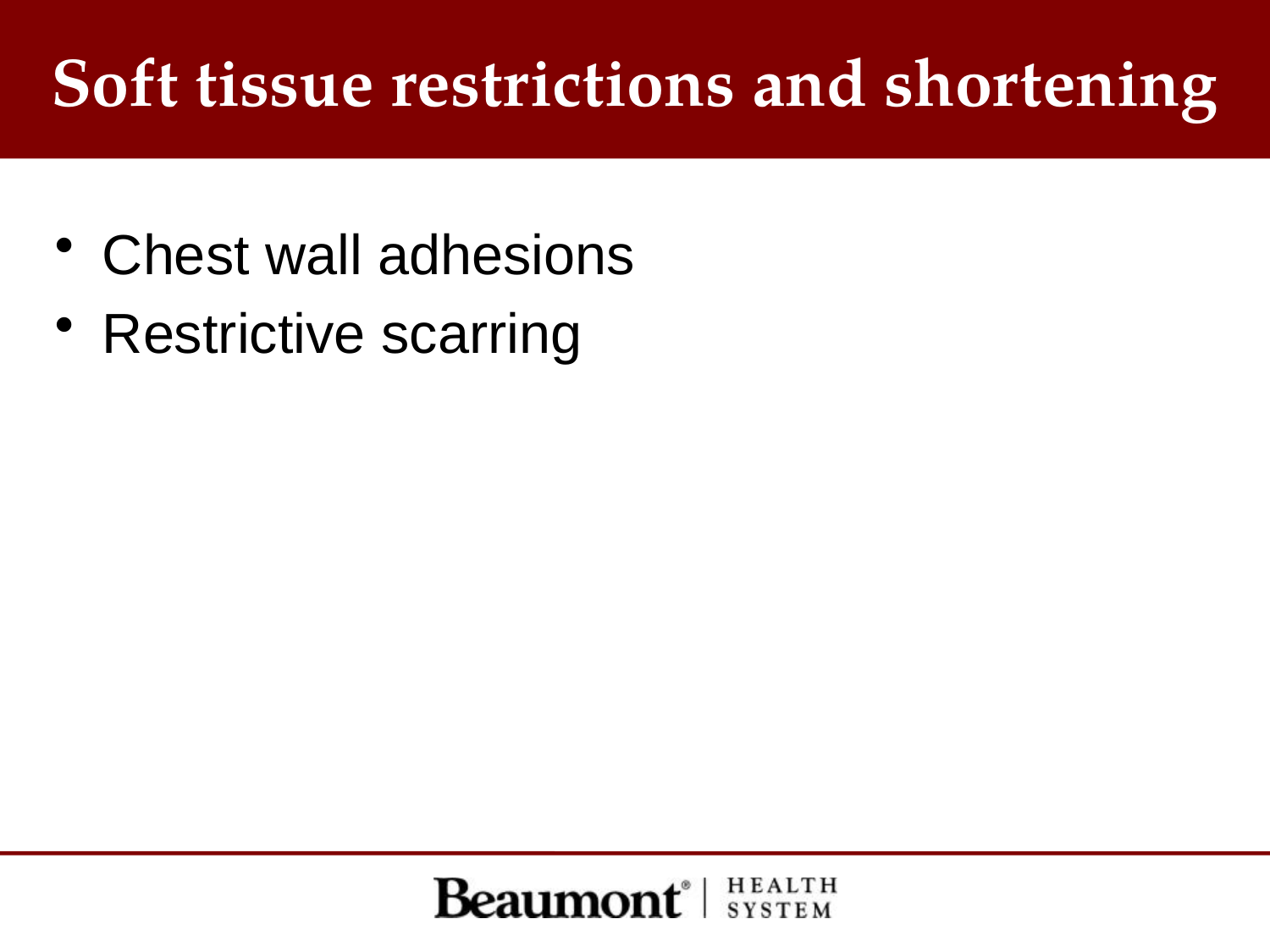

# Soft tissue restrictions and shortening
Chest wall adhesions
Restrictive scarring